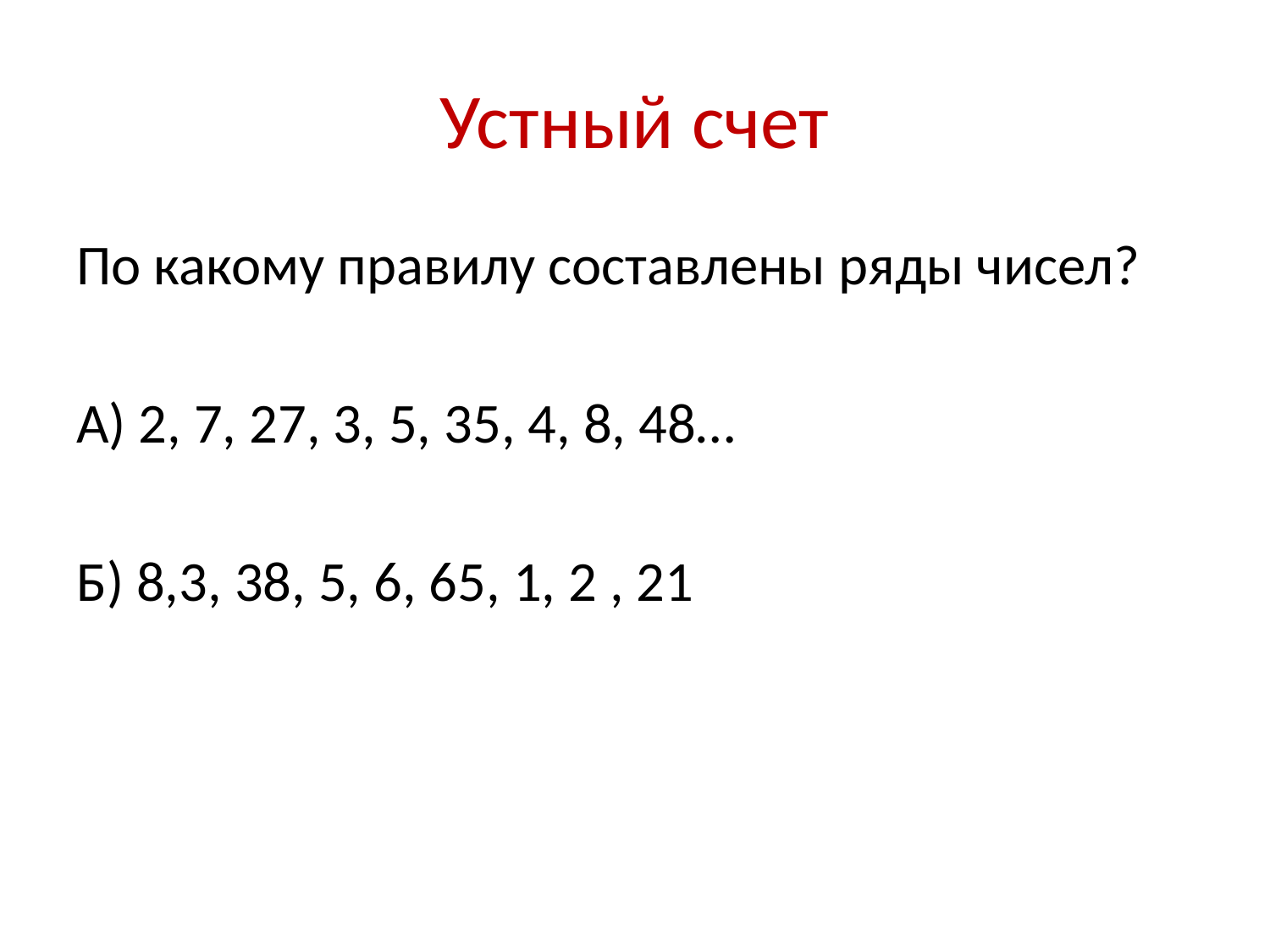

# Устный счет
По какому правилу составлены ряды чисел?

А) 2, 7, 27, 3, 5, 35, 4, 8, 48…

Б) 8,3, 38, 5, 6, 65, 1, 2 , 21